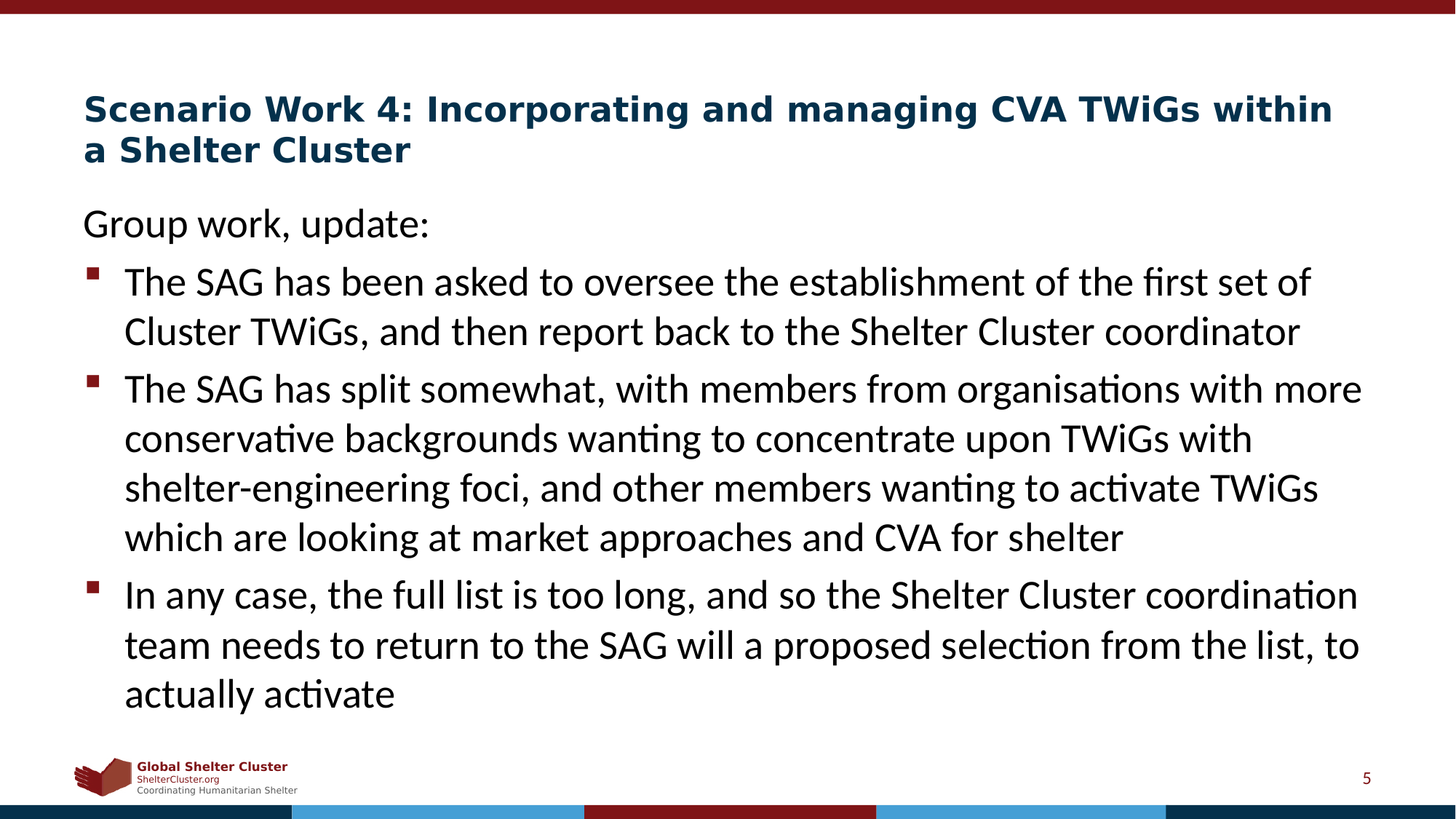

# Scenario Work 4: Incorporating and managing CVA TWiGs within a Shelter Cluster
Group work, update:
The SAG has been asked to oversee the establishment of the first set of Cluster TWiGs, and then report back to the Shelter Cluster coordinator
The SAG has split somewhat, with members from organisations with more conservative backgrounds wanting to concentrate upon TWiGs with shelter-engineering foci, and other members wanting to activate TWiGs which are looking at market approaches and CVA for shelter
In any case, the full list is too long, and so the Shelter Cluster coordination team needs to return to the SAG will a proposed selection from the list, to actually activate
5